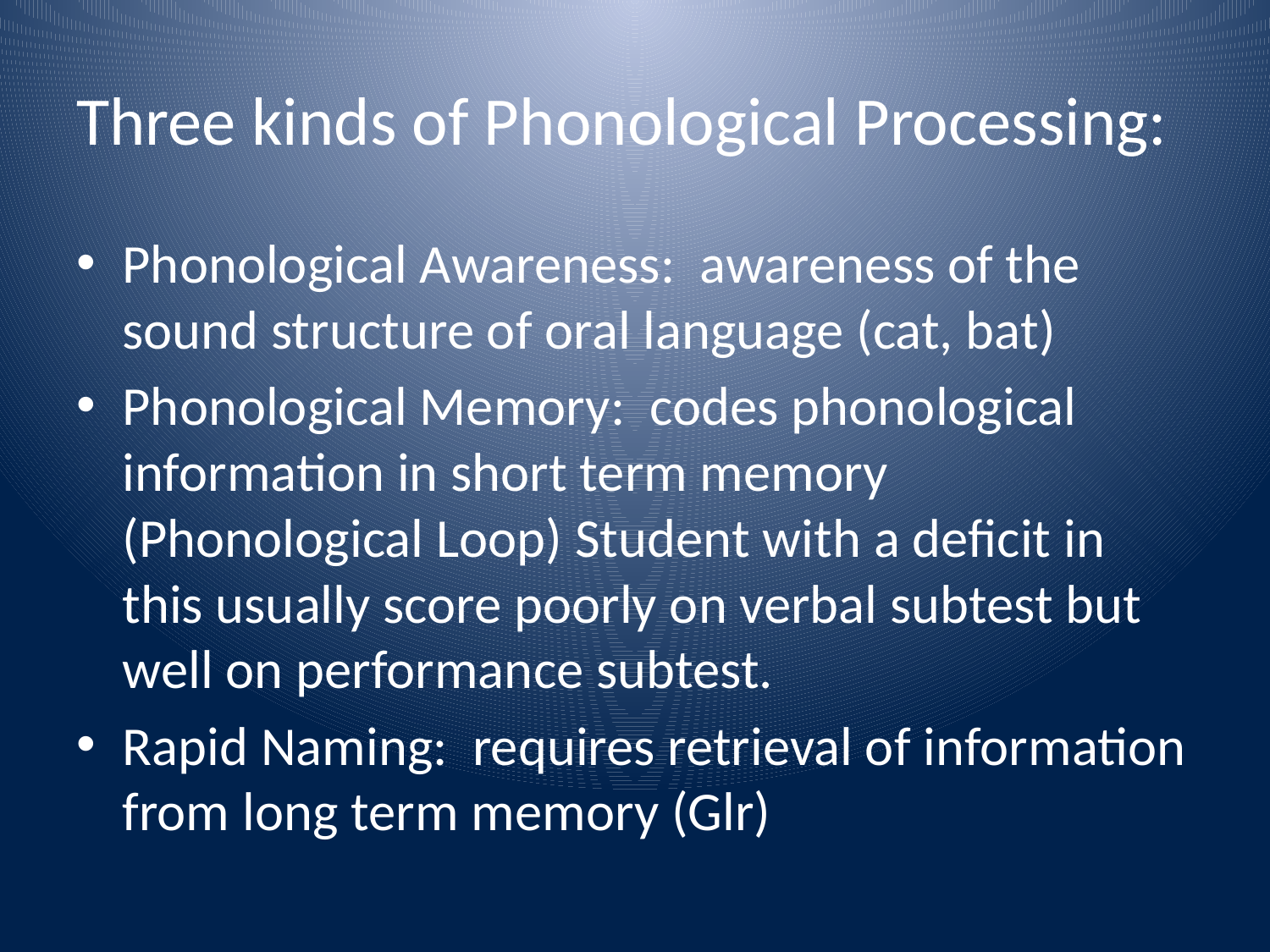

# Three kinds of Phonological Processing:
Phonological Awareness:  awareness of the sound structure of oral language (cat, bat)
Phonological Memory:  codes phonological information in short term memory (Phonological Loop) Student with a deficit in this usually score poorly on verbal subtest but well on performance subtest.
Rapid Naming:  requires retrieval of information from long term memory (Glr)